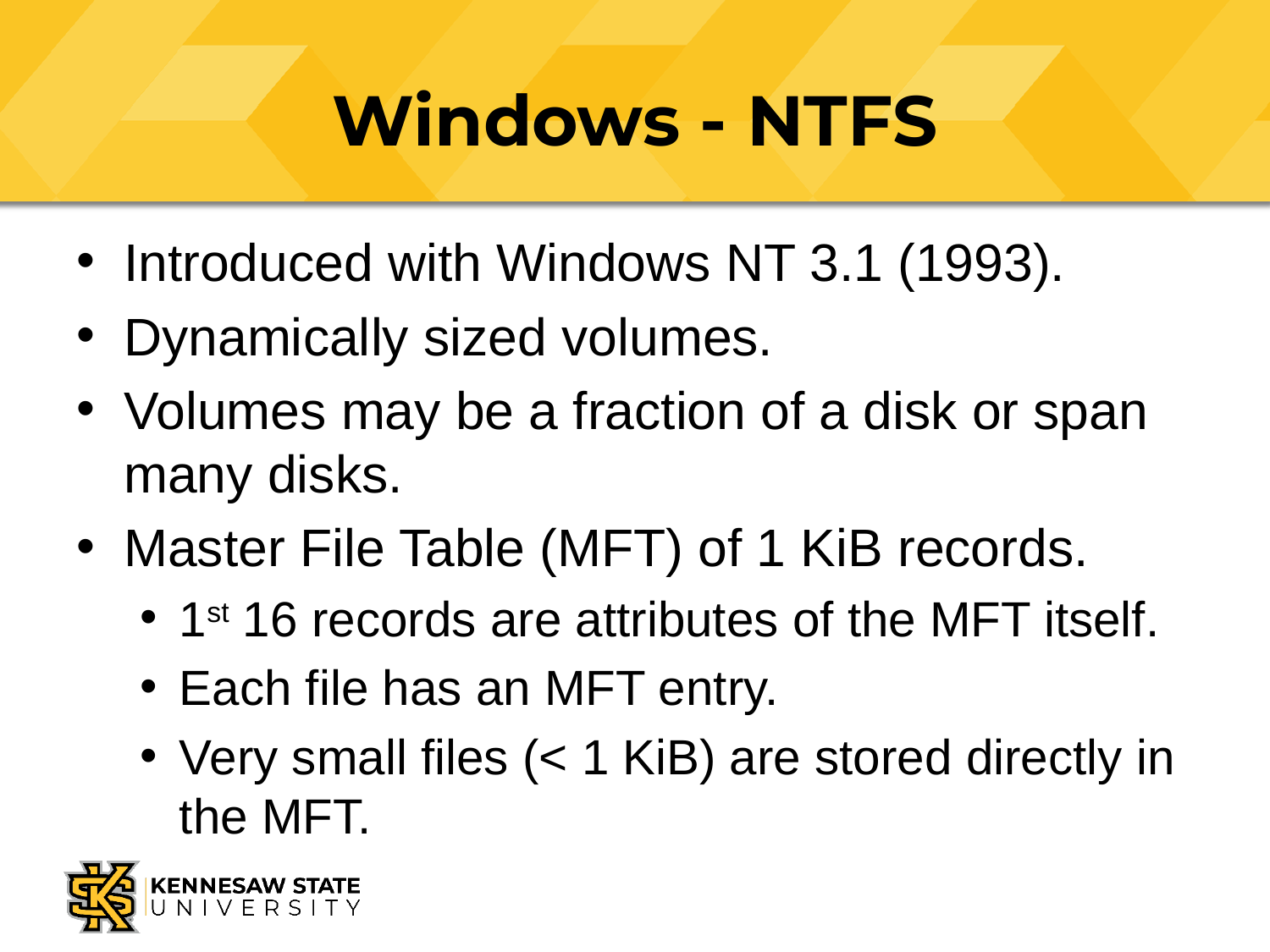

# Windows - NTFS
Introduced with Windows NT 3.1 (1993).
Dynamically sized volumes.
Volumes may be a fraction of a disk or span many disks.
Master File Table (MFT) of 1 KiB records.
1st 16 records are attributes of the MFT itself.
Each file has an MFT entry.
Very small files (< 1 KiB) are stored directly in the MFT.